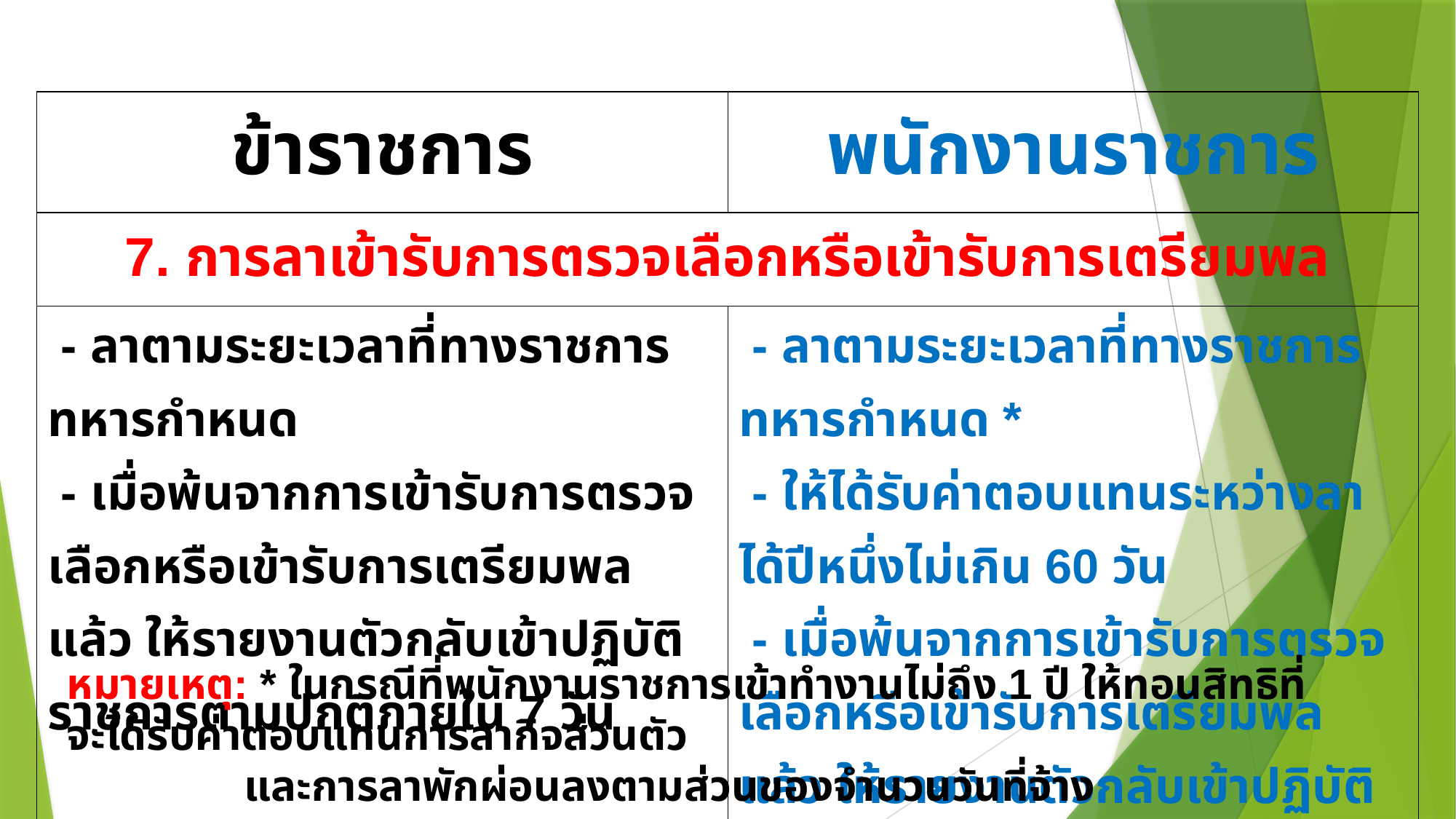

| ข้าราชการ | พนักงานราชการ |
| --- | --- |
| 7. การลาเข้ารับการตรวจเลือกหรือเข้ารับการเตรียมพล |  |
| - ลาตามระยะเวลาที่ทางราชการทหารกำหนด - เมื่อพ้นจากการเข้ารับการตรวจเลือกหรือเข้ารับการเตรียมพลแล้ว ให้รายงานตัวกลับเข้าปฏิบัติราชการตามปกติภายใน 7 วัน | - ลาตามระยะเวลาที่ทางราชการทหารกำหนด \* - ให้ได้รับค่าตอบแทนระหว่างลาได้ปีหนึ่งไม่เกิน 60 วัน - เมื่อพ้นจากการเข้ารับการตรวจเลือกหรือเข้ารับการเตรียมพลแล้ว ให้รายงานตัวกลับเข้าปฏิบัติงานภายใน 7 วัน |
หมายเหตุ: * ในกรณีที่พนักงานราชการเข้าทำงานไม่ถึง 1 ปี ให้ทอนสิทธิที่จะได้รับค่าตอบแทนการลากิจส่วนตัว
                และการลาพักผ่อนลงตามส่วนของจำนวนวันที่จ้าง